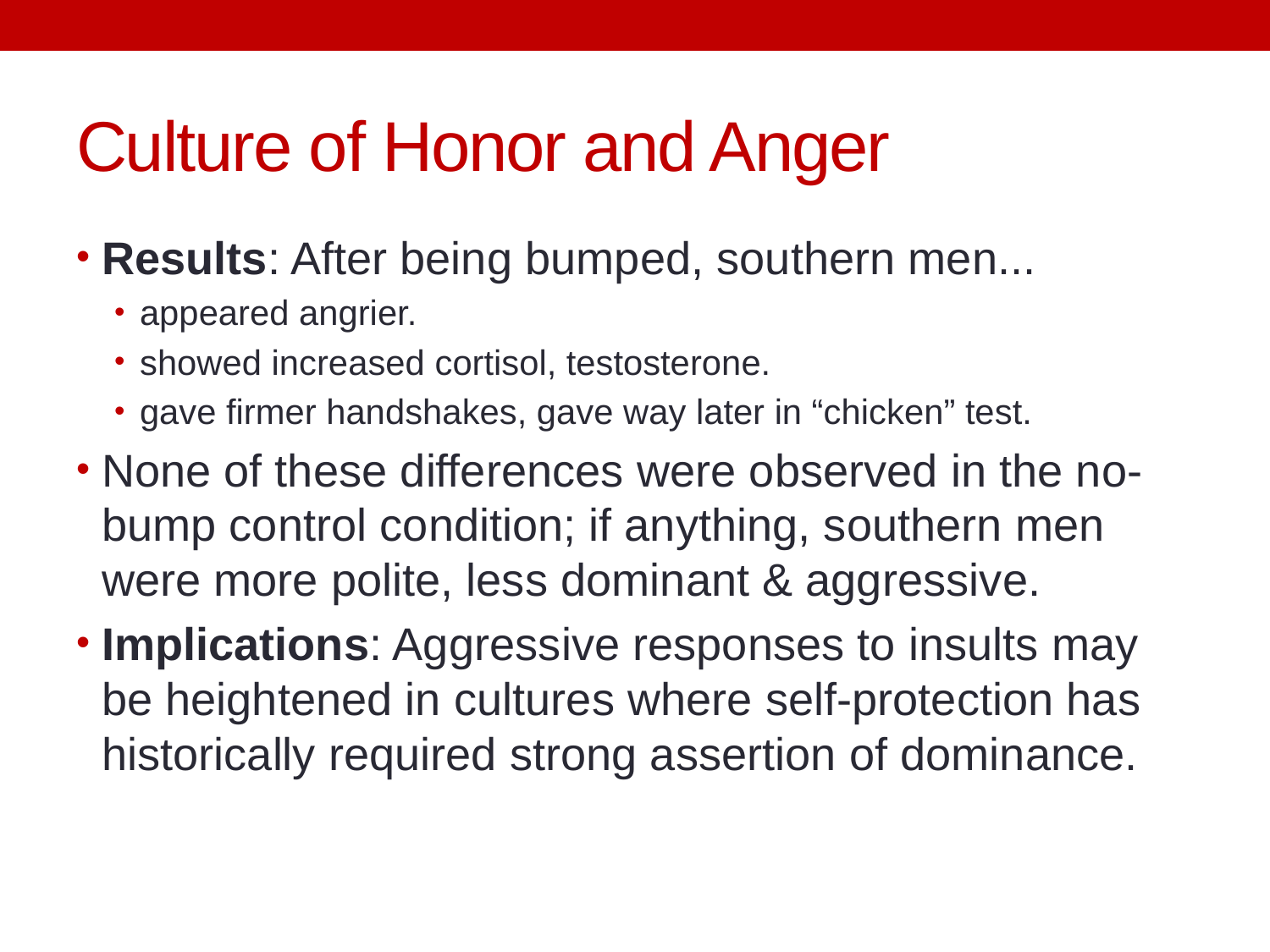

# Culture of Honor and Anger
Results: After being bumped, southern men...
appeared angrier.
showed increased cortisol, testosterone.
gave firmer handshakes, gave way later in “chicken” test.
None of these differences were observed in the no-bump control condition; if anything, southern men were more polite, less dominant & aggressive.
Implications: Aggressive responses to insults may be heightened in cultures where self-protection has historically required strong assertion of dominance.